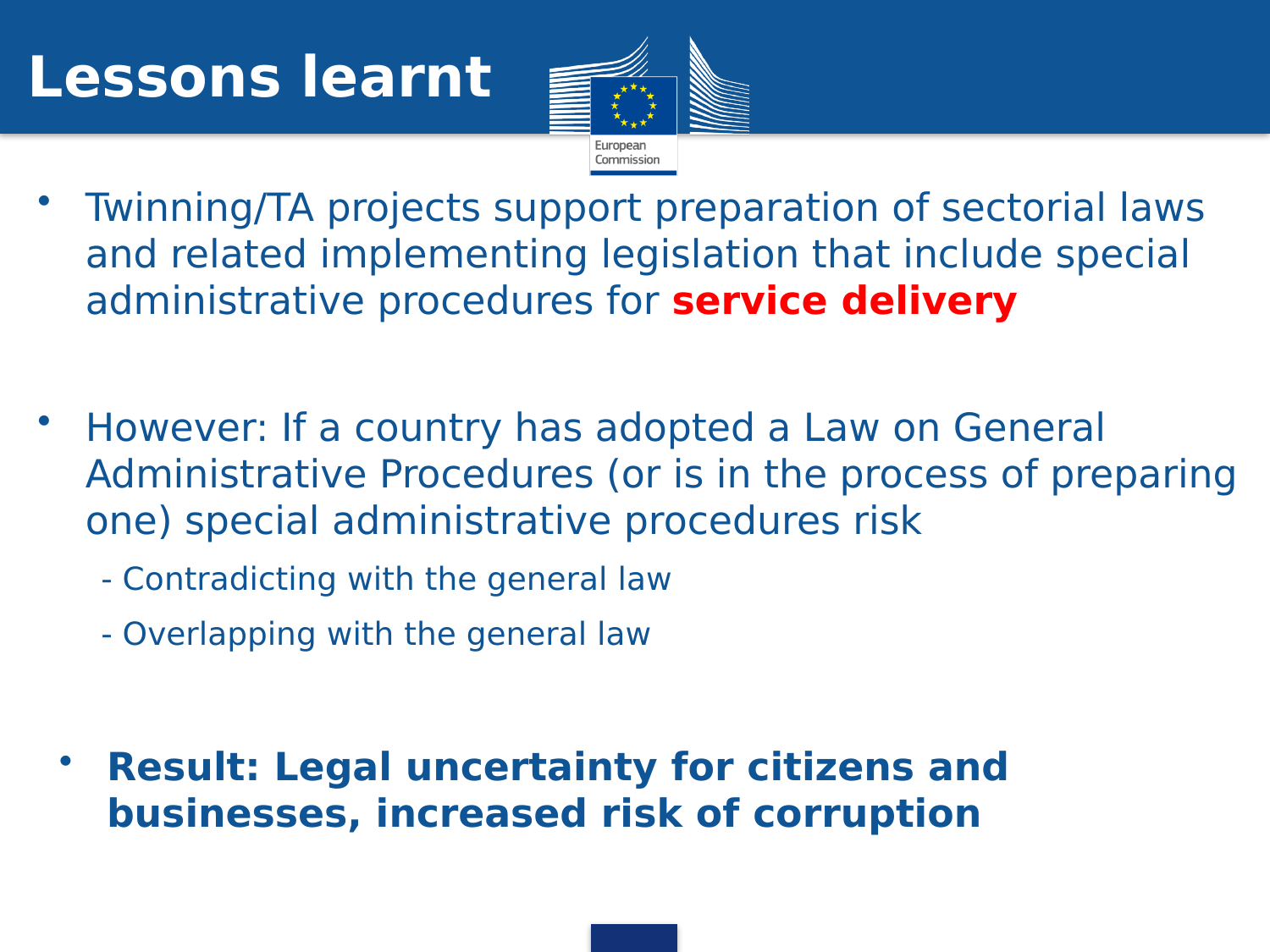

# Lessons learnt
Twinning/TA projects support preparation of sectorial laws and related implementing legislation that include special administrative procedures for service delivery
However: If a country has adopted a Law on General Administrative Procedures (or is in the process of preparing one) special administrative procedures risk
- Contradicting with the general law
- Overlapping with the general law
Result: Legal uncertainty for citizens and businesses, increased risk of corruption